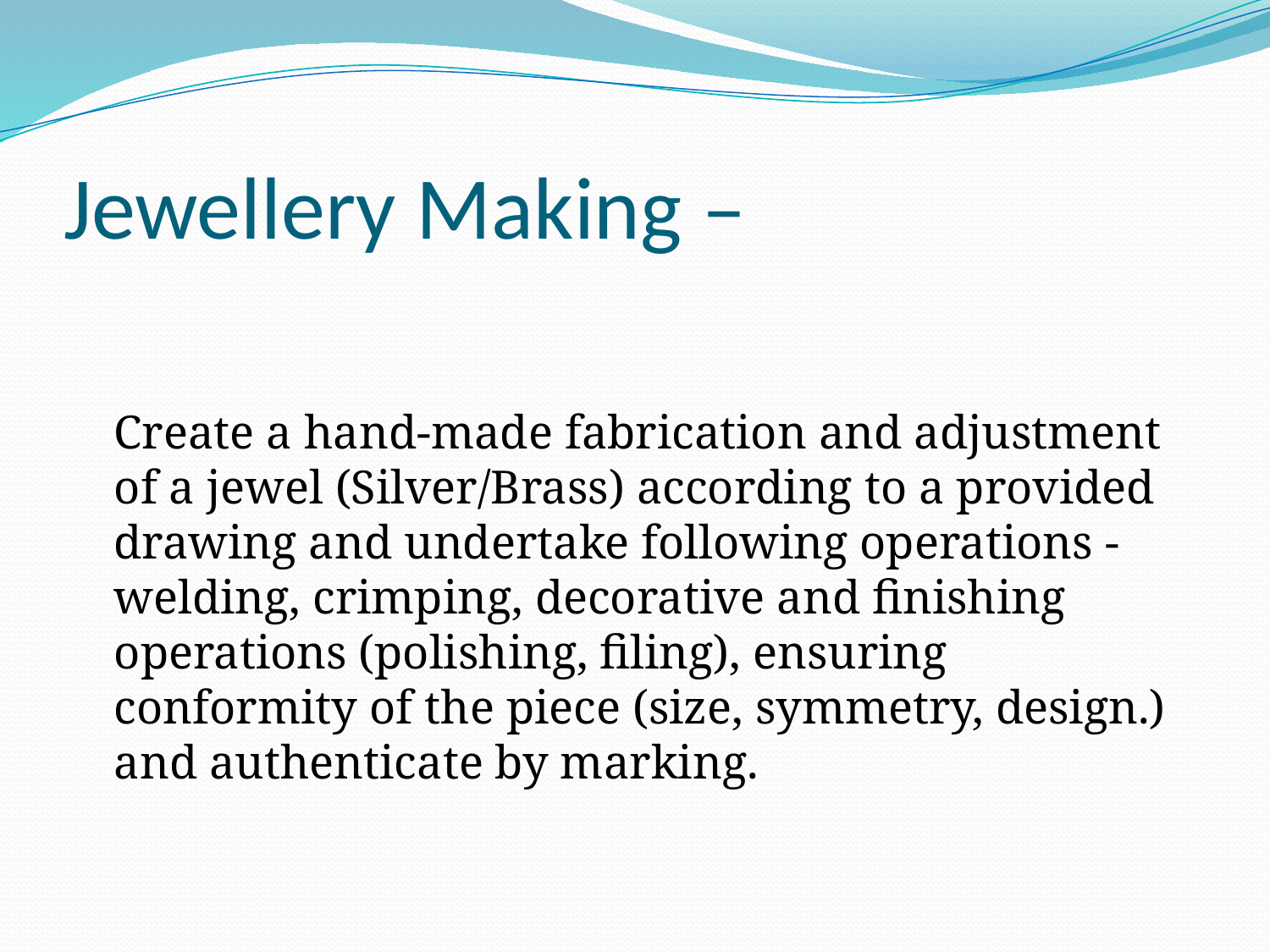

# Jewellery Making –
	Create a hand-made fabrication and adjustment of a jewel (Silver/Brass) according to a provided drawing and undertake following operations - welding, crimping, decorative and finishing operations (polishing, filing), ensuring conformity of the piece (size, symmetry, design.) and authenticate by marking.